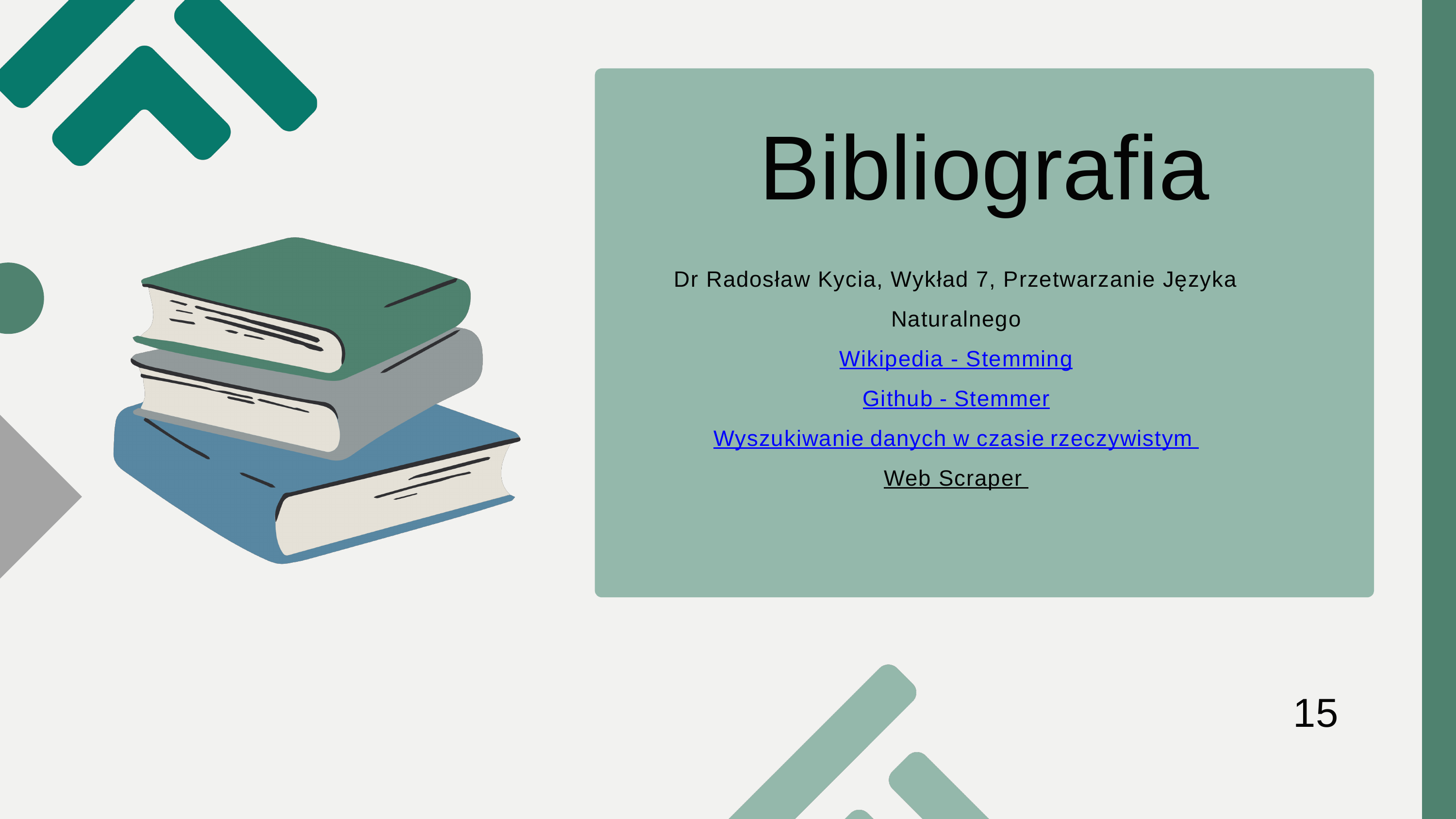

Bibliografia

Dr Radosław Kycia, Wykład 7, Przetwarzanie Języka Naturalnego
Wikipedia - Stemming
Github - Stemmer
Wyszukiwanie danych w czasie rzeczywistym
Web Scraper

15